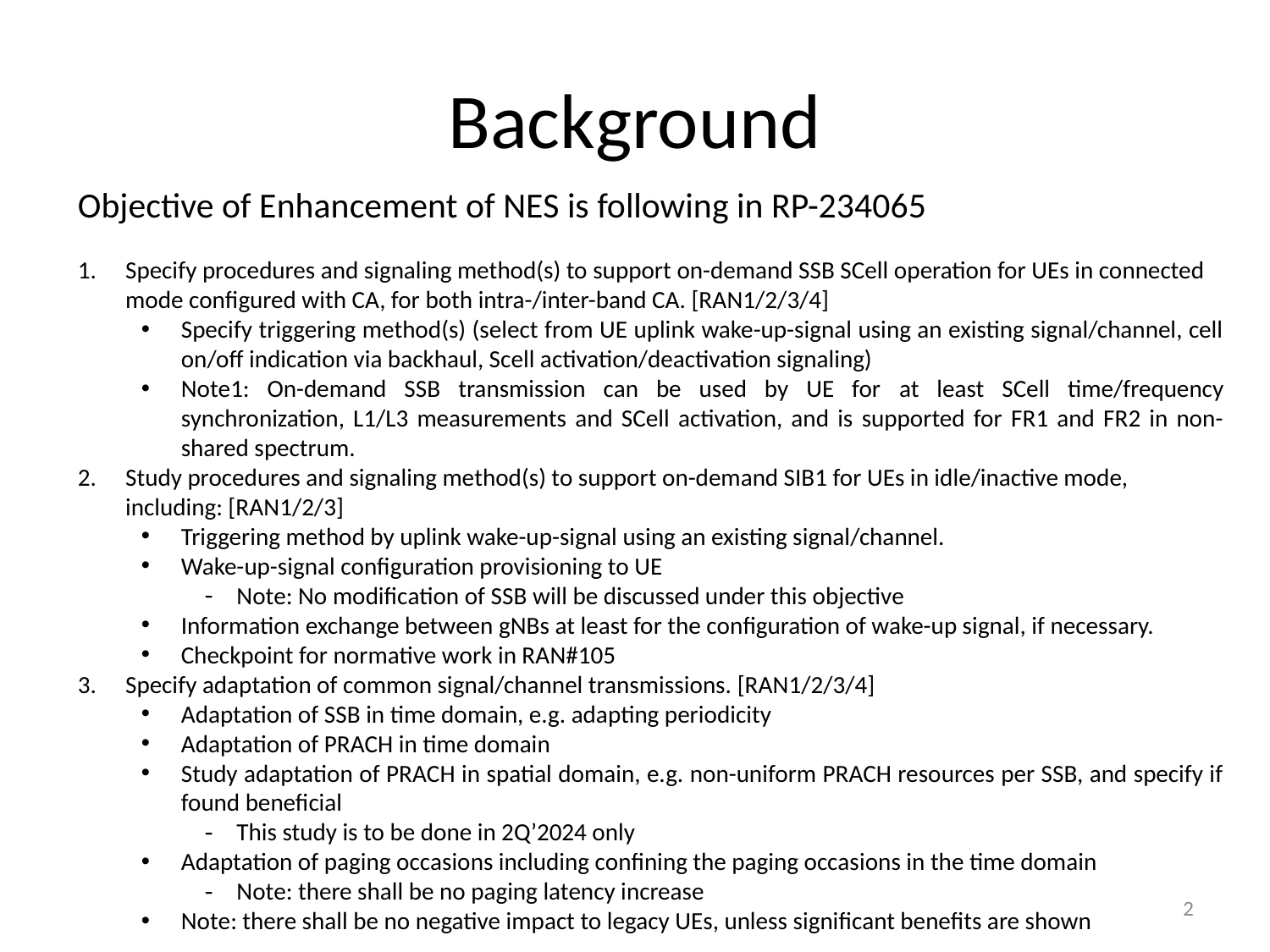

# Background
Objective of Enhancement of NES is following in RP-234065

Specify procedures and signaling method(s) to support on-demand SSB SCell operation for UEs in connected mode configured with CA, for both intra-/inter-band CA. [RAN1/2/3/4]
Specify triggering method(s) (select from UE uplink wake-up-signal using an existing signal/channel, cell on/off indication via backhaul, Scell activation/deactivation signaling)
Note1: On-demand SSB transmission can be used by UE for at least SCell time/frequency synchronization, L1/L3 measurements and SCell activation, and is supported for FR1 and FR2 in non-shared spectrum.
Study procedures and signaling method(s) to support on-demand SIB1 for UEs in idle/inactive mode, including: [RAN1/2/3]
Triggering method by uplink wake-up-signal using an existing signal/channel.
Wake-up-signal configuration provisioning to UE
Note: No modification of SSB will be discussed under this objective
Information exchange between gNBs at least for the configuration of wake-up signal, if necessary.
Checkpoint for normative work in RAN#105
Specify adaptation of common signal/channel transmissions. [RAN1/2/3/4]
Adaptation of SSB in time domain, e.g. adapting periodicity
Adaptation of PRACH in time domain
Study adaptation of PRACH in spatial domain, e.g. non-uniform PRACH resources per SSB, and specify if found beneficial
This study is to be done in 2Q’2024 only
Adaptation of paging occasions including confining the paging occasions in the time domain
Note: there shall be no paging latency increase
Note: there shall be no negative impact to legacy UEs, unless significant benefits are shown
2